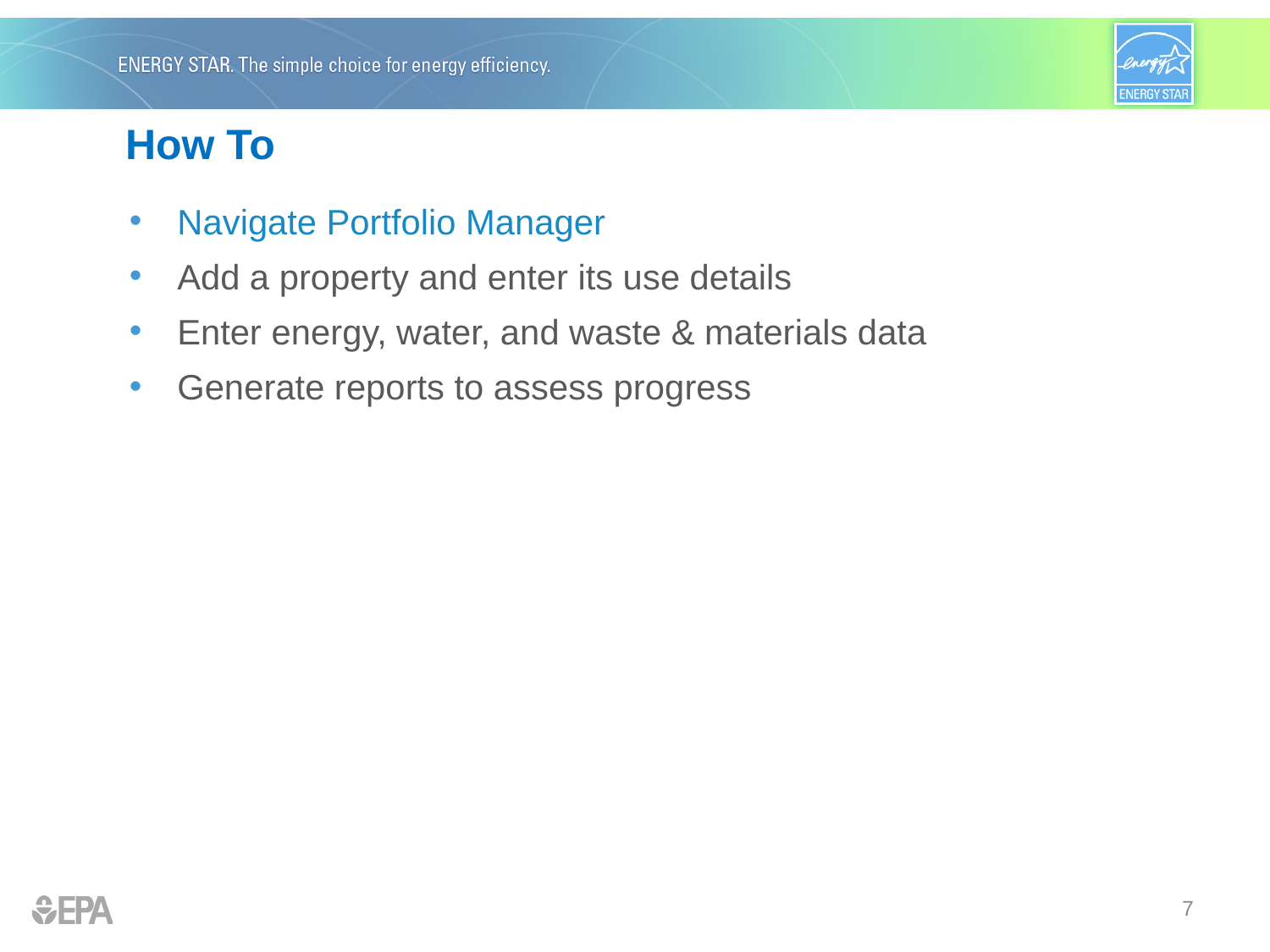

# How To
Navigate Portfolio Manager
Add a property and enter its use details
Enter energy, water, and waste & materials data
Generate reports to assess progress
7